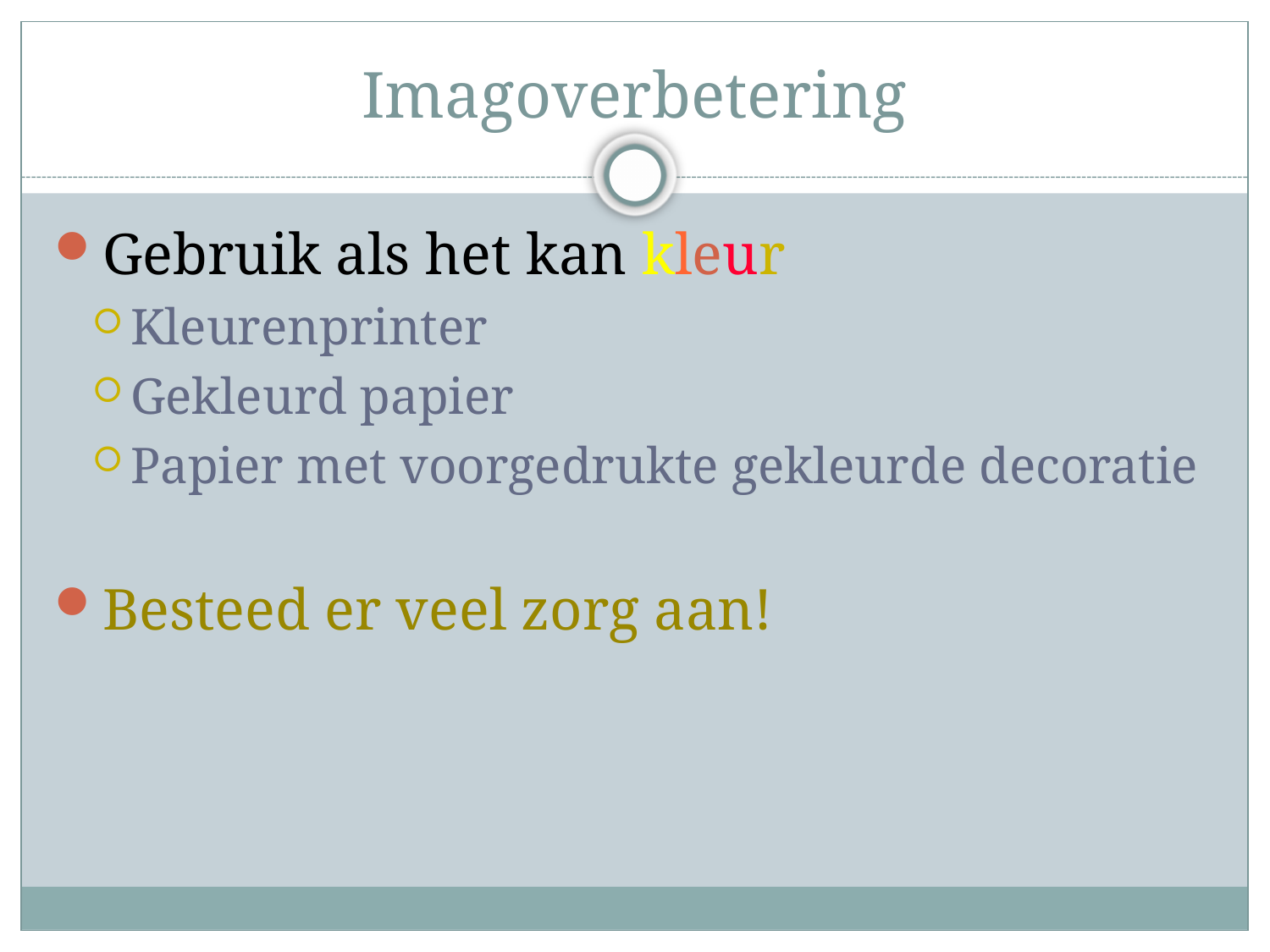

# Imagoverbetering
Gebruik als het kan kleur
Kleurenprinter
Gekleurd papier
Papier met voorgedrukte gekleurde decoratie

Besteed er veel zorg aan!